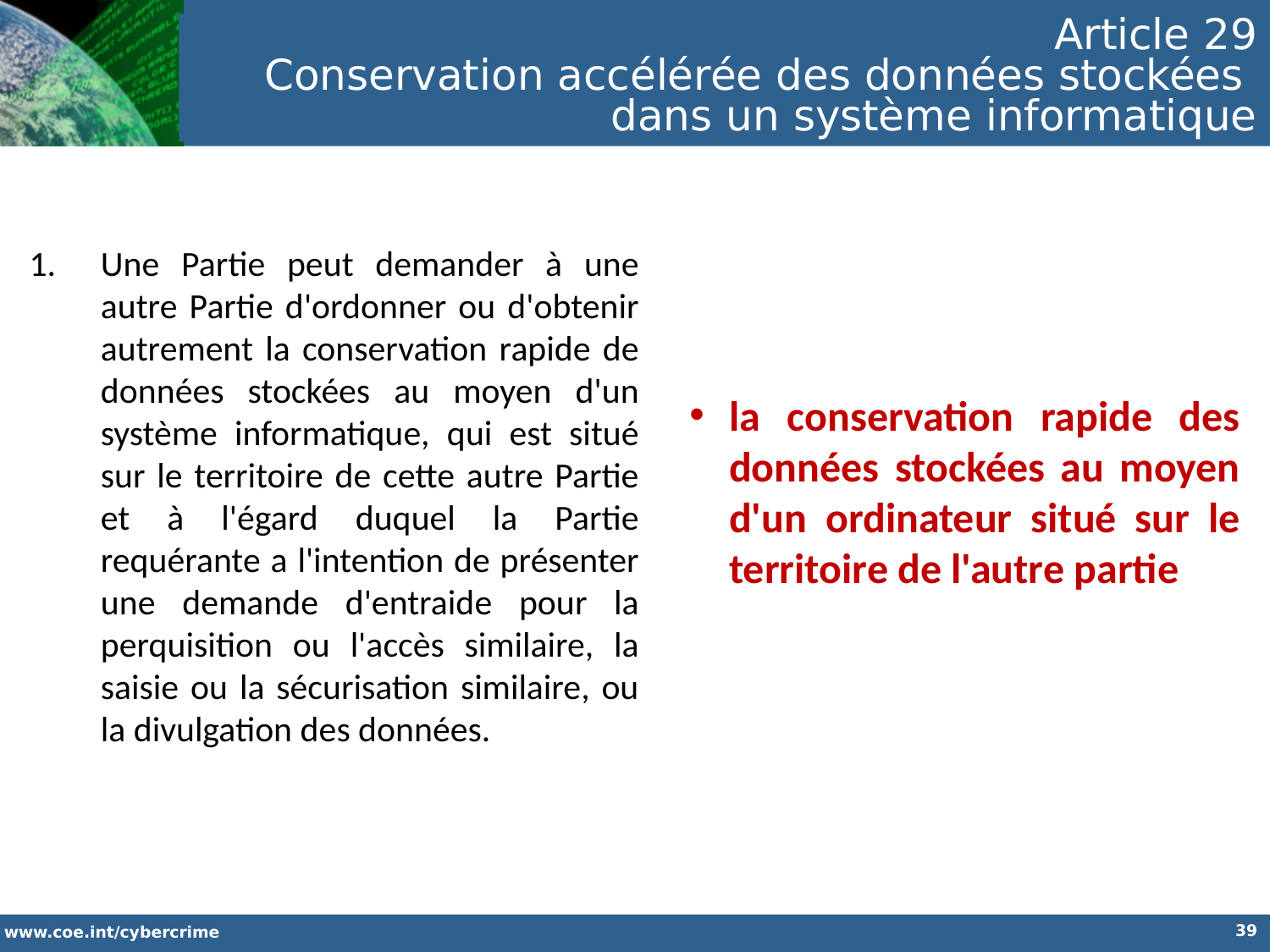

Article 29
Conservation accélérée des données stockées
dans un système informatique
Une Partie peut demander à une autre Partie d'ordonner ou d'obtenir autrement la conservation rapide de données stockées au moyen d'un système informatique, qui est situé sur le territoire de cette autre Partie et à l'égard duquel la Partie requérante a l'intention de présenter une demande d'entraide pour la perquisition ou l'accès similaire, la saisie ou la sécurisation similaire, ou la divulgation des données.
la conservation rapide des données stockées au moyen d'un ordinateur situé sur le territoire de l'autre partie
39